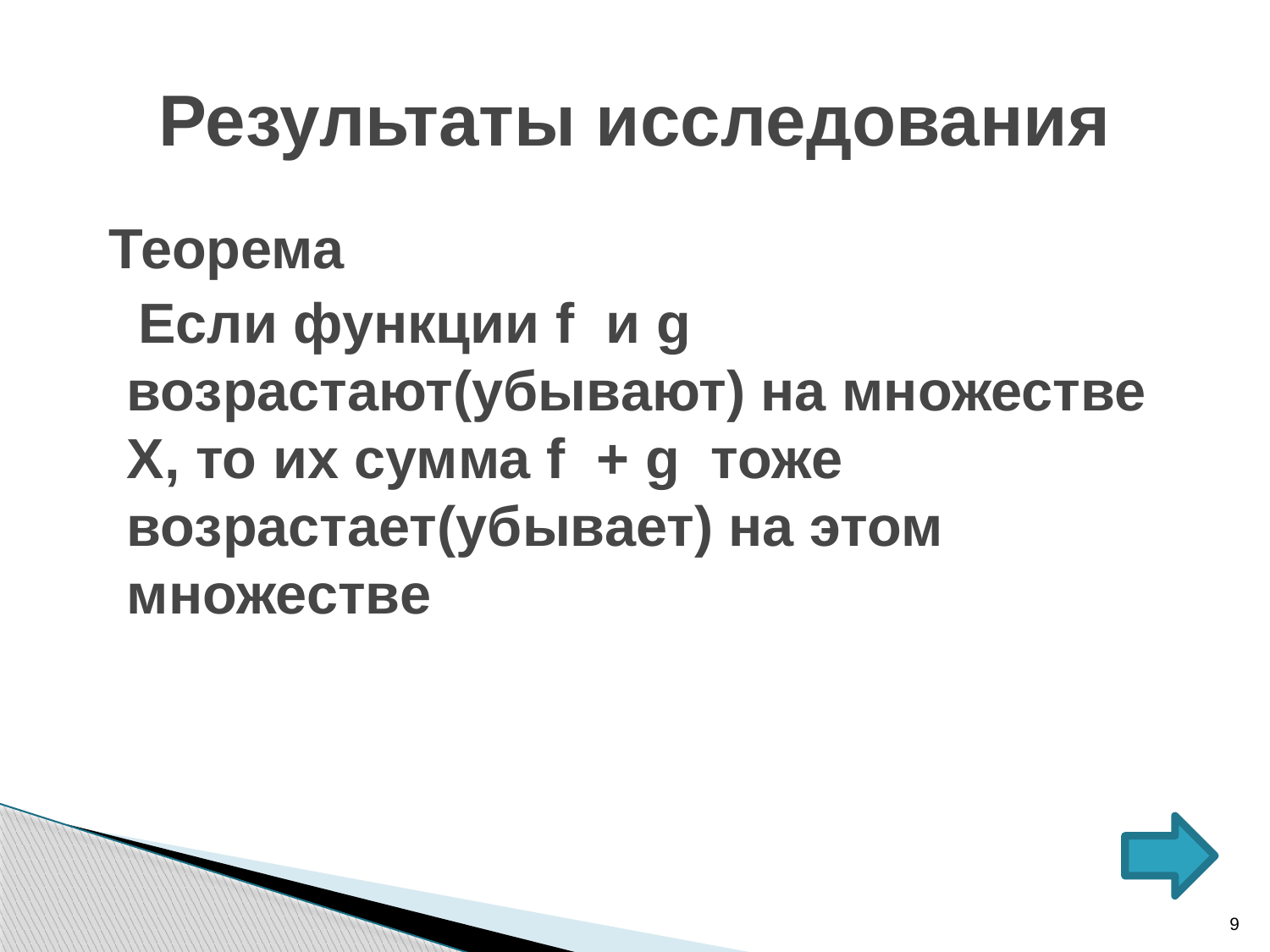

# Результаты исследования

  Теорема
   Если функции f  и g возрастают(убывают) на множестве X, то их сумма f  + g  тоже возрастает(убывает) на этом множестве

9